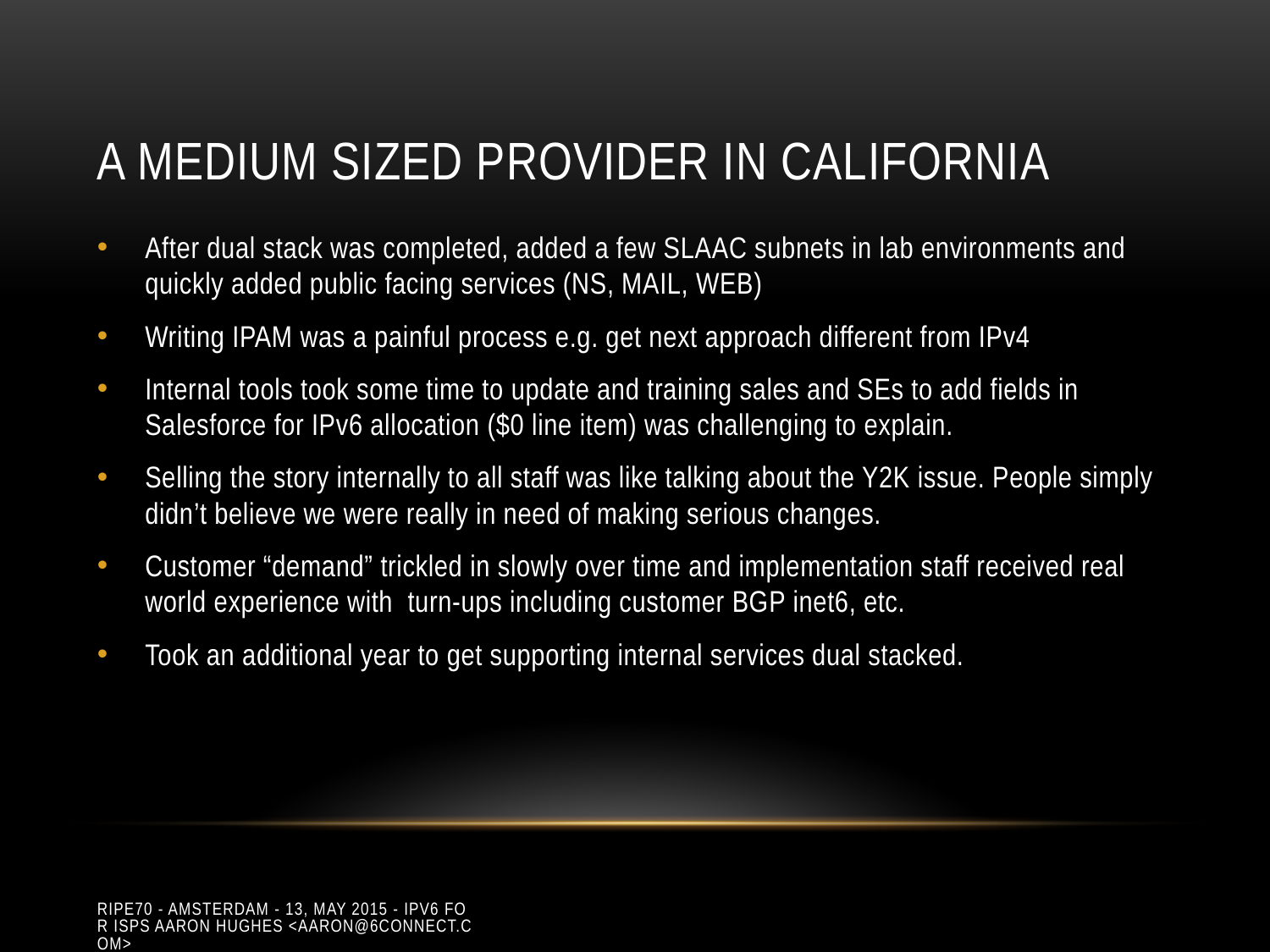

# A medium sized provider in California
After dual stack was completed, added a few SLAAC subnets in lab environments and quickly added public facing services (NS, MAIL, WEB)
Writing IPAM was a painful process e.g. get next approach different from IPv4
Internal tools took some time to update and training sales and SEs to add fields in Salesforce for IPv6 allocation ($0 line item) was challenging to explain.
Selling the story internally to all staff was like talking about the Y2K issue. People simply didn’t believe we were really in need of making serious changes.
Customer “demand” trickled in slowly over time and implementation staff received real world experience with  turn-ups including customer BGP inet6, etc.
Took an additional year to get supporting internal services dual stacked.
RIPE70 - Amsterdam - 13, May 2015 - IPv6 for ISPs Aaron Hughes <aaron@6connect.com>